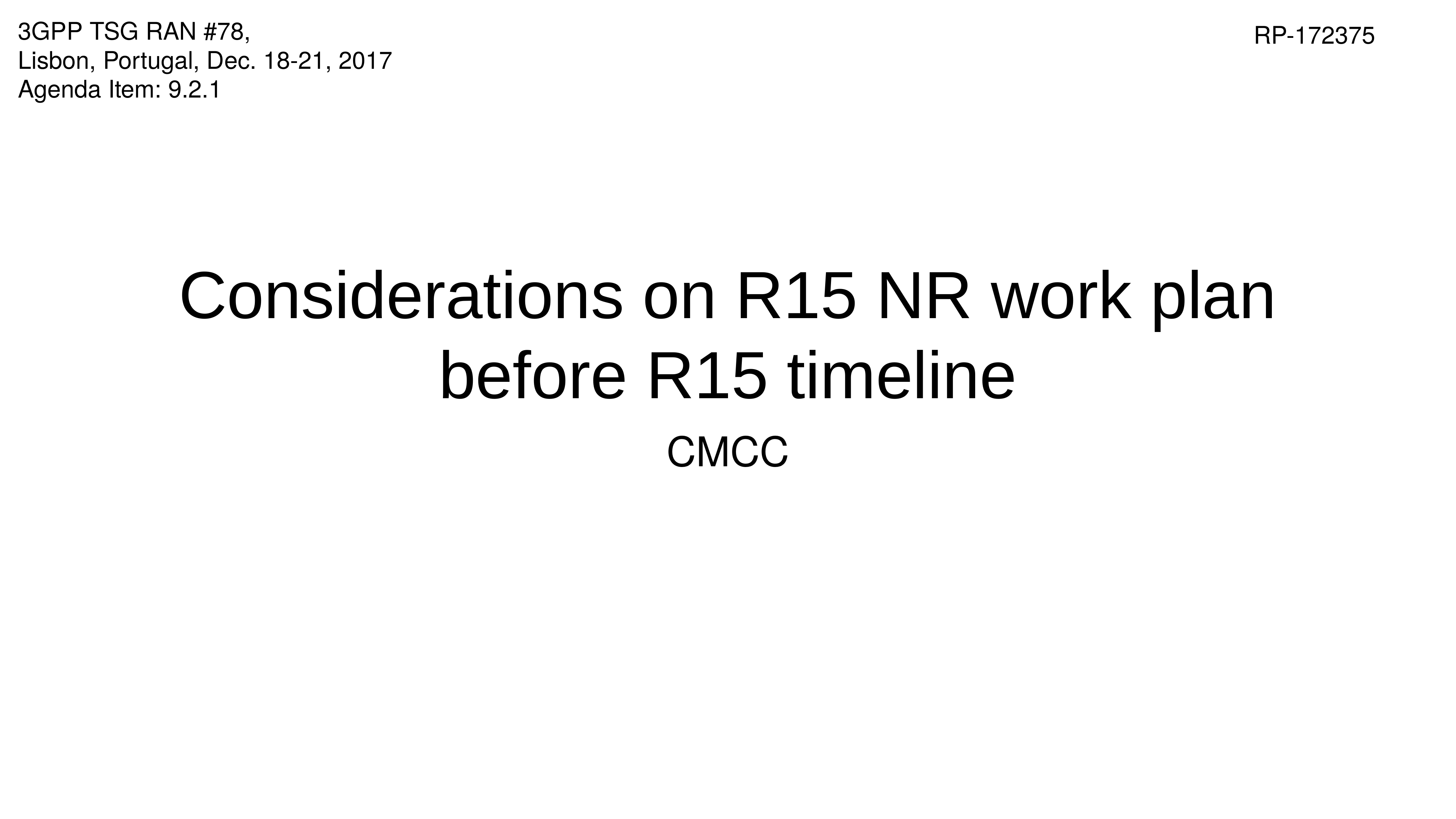

3GPP TSG RAN #78,
Lisbon, Portugal, Dec. 18-21, 2017
Agenda Item: 9.2.1

RP-172375
# Considerations on R15 NR work plan before R15 timeline
CMCC